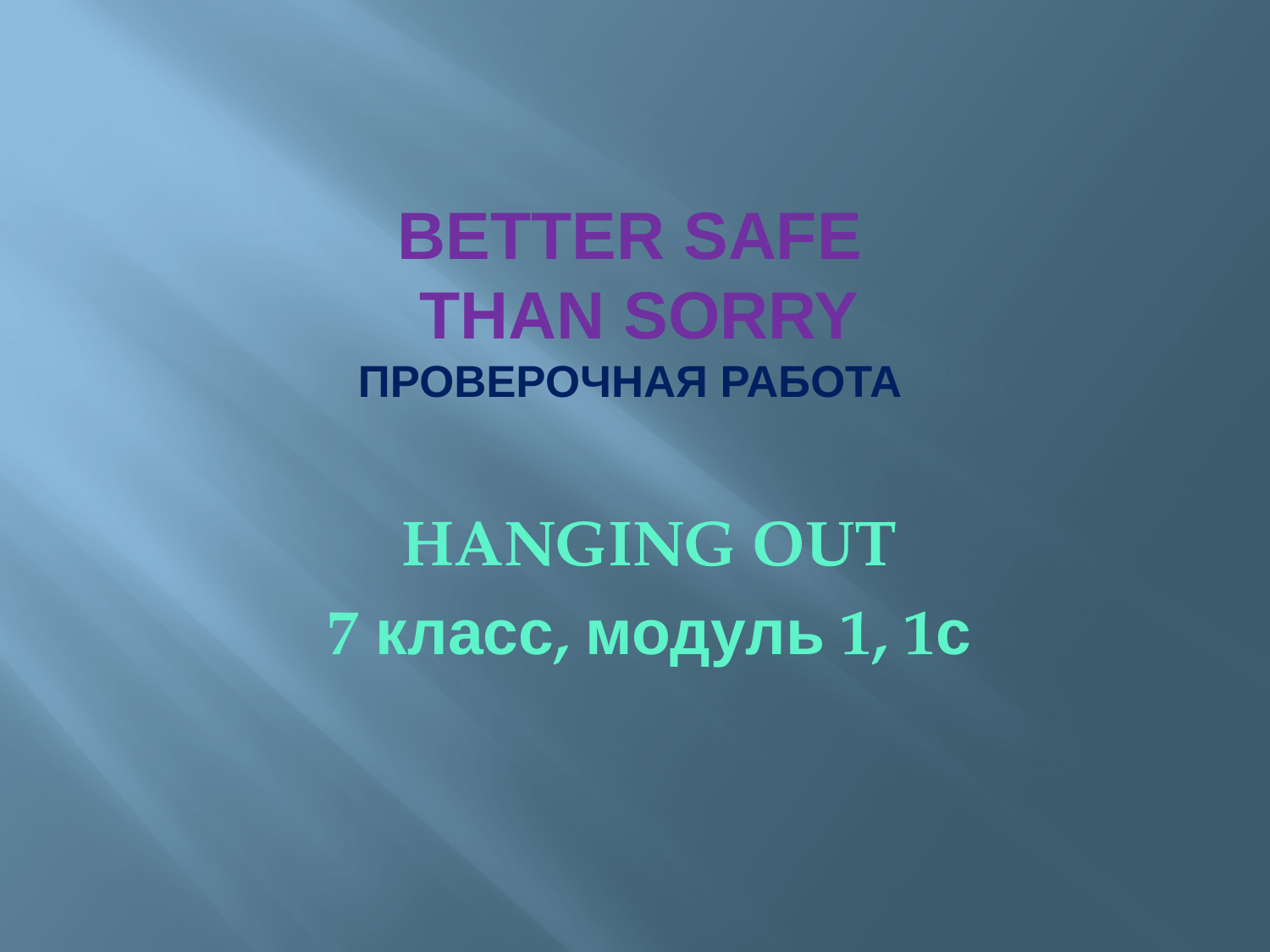

# Better safe than sorry проверочная работа
HANGING OUT
7 класс, модуль 1, 1с